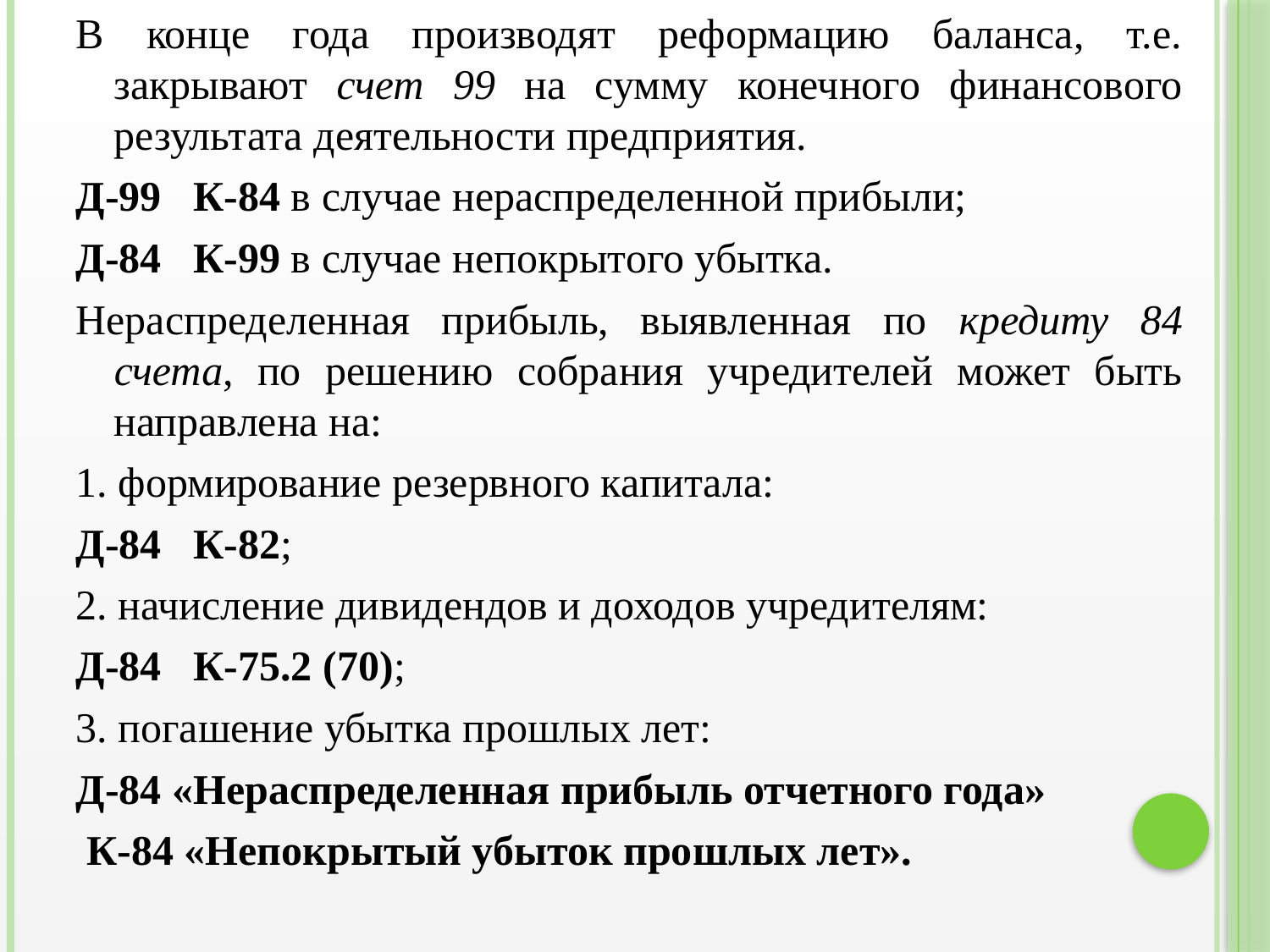

В конце года производят реформацию баланса, т.е. закрывают счет 99 на сумму конечного финансового результата деятельности предприятия.
Д-99   К-84 в случае нераспределенной прибыли;
Д-84   К-99 в случае непокрытого убытка.
Нераспределенная прибыль, выявленная по кредиту 84 счета, по решению собрания учредителей может быть направлена на:
1. формирование резервного капитала:
Д-84   К-82;
2. начисление дивидендов и доходов учредителям:
Д-84   К-75.2 (70);
3. погашение убытка прошлых лет:
Д-84 «Нераспределенная прибыль отчетного года»
 К-84 «Непокрытый убыток прошлых лет».